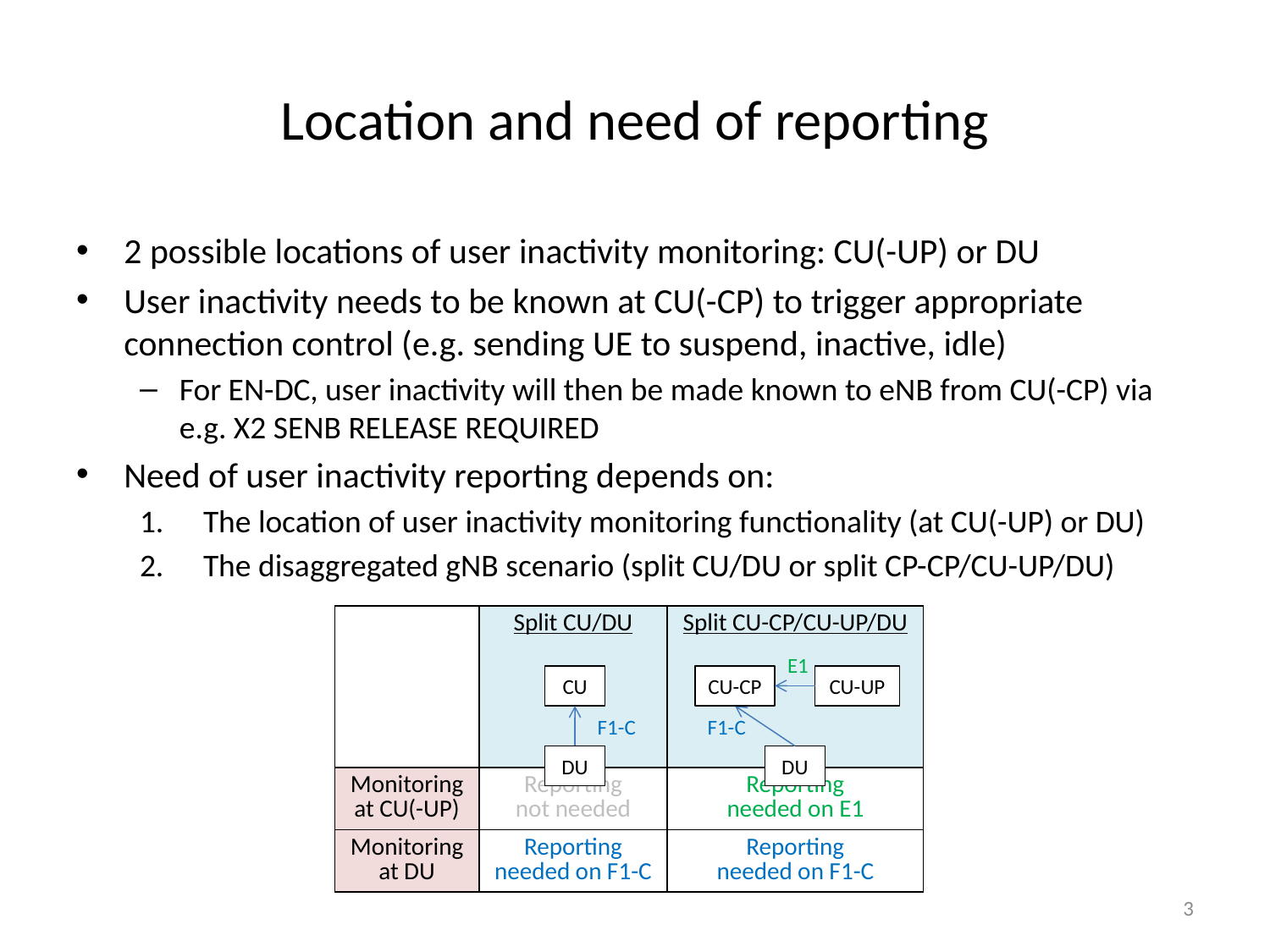

# Location and need of reporting
2 possible locations of user inactivity monitoring: CU(-UP) or DU
User inactivity needs to be known at CU(-CP) to trigger appropriate connection control (e.g. sending UE to suspend, inactive, idle)
For EN-DC, user inactivity will then be made known to eNB from CU(-CP) via e.g. X2 SENB RELEASE REQUIRED
Need of user inactivity reporting depends on:
The location of user inactivity monitoring functionality (at CU(-UP) or DU)
The disaggregated gNB scenario (split CU/DU or split CP-CP/CU-UP/DU)
|  | Split CU/DU | Split CU-CP/CU-UP/DU |
| --- | --- | --- |
| Monitoring at CU(-UP) | Reporting not needed | Reporting needed on E1 |
| Monitoring at DU | Reporting needed on F1-C | Reporting needed on F1-C |
E1
CU
CU-CP
CU-UP
F1-C
F1-C
DU
DU
3